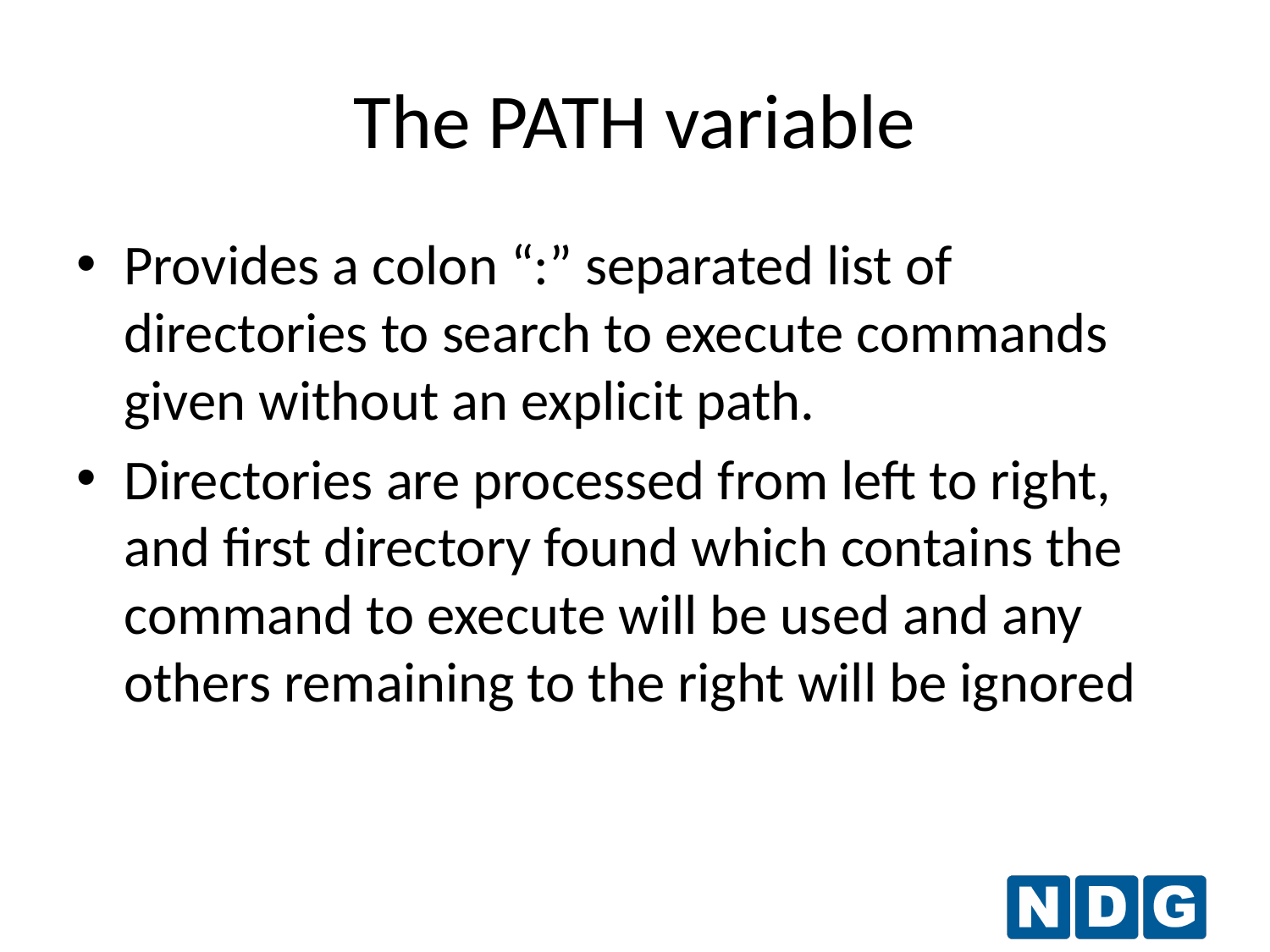

The PATH variable
Provides a colon “:” separated list of directories to search to execute commands given without an explicit path.
Directories are processed from left to right, and first directory found which contains the command to execute will be used and any others remaining to the right will be ignored